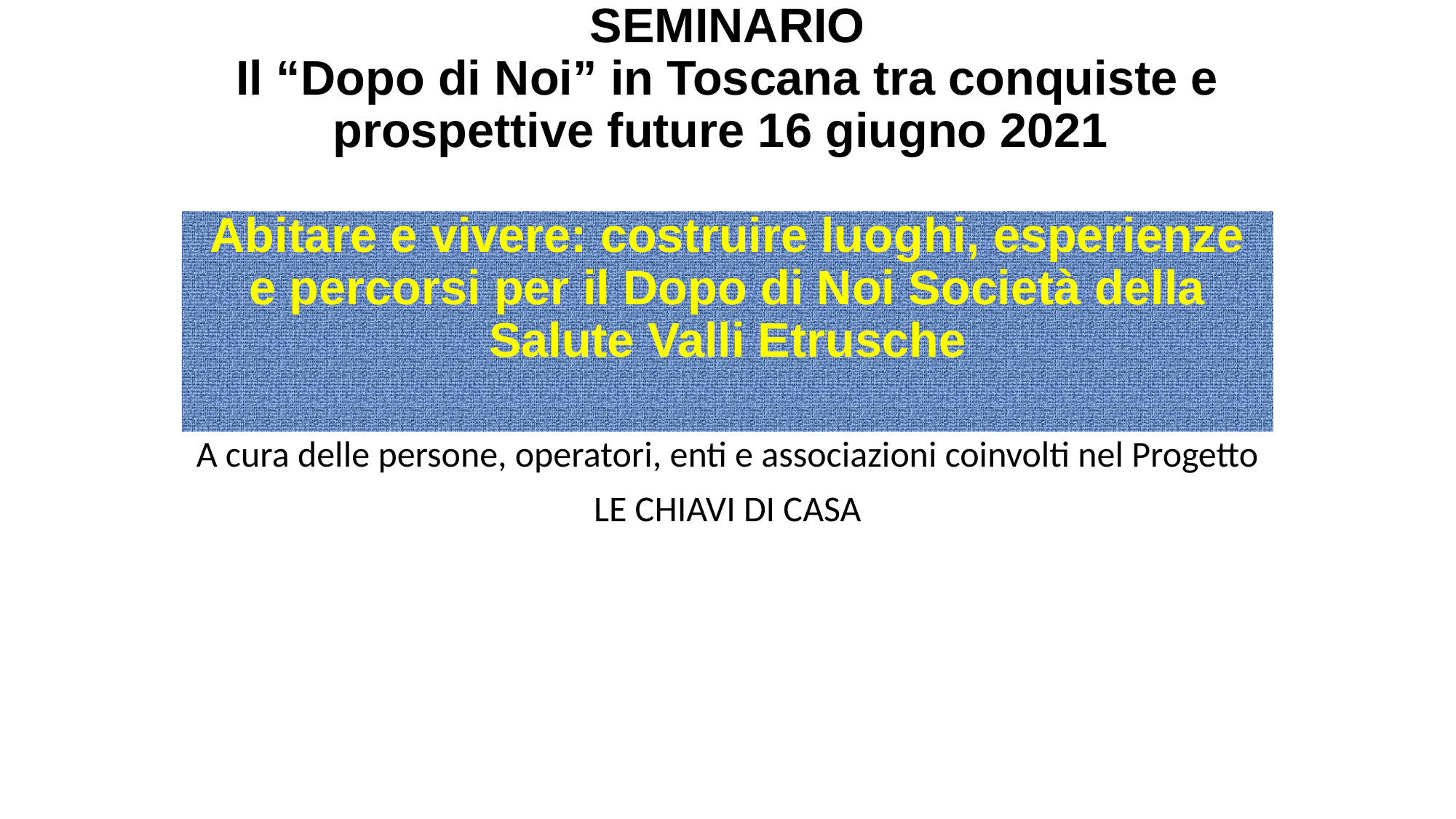

# SEMINARIO Il “Dopo di Noi” in Toscana tra conquiste e prospettive future 16 giugno 2021 Abitare e vivere: costruire luoghi, esperienze e percorsi per il Dopo di Noi Società della Salute Valli Etrusche
A cura delle persone, operatori, enti e associazioni coinvolti nel Progetto
LE CHIAVI DI CASA